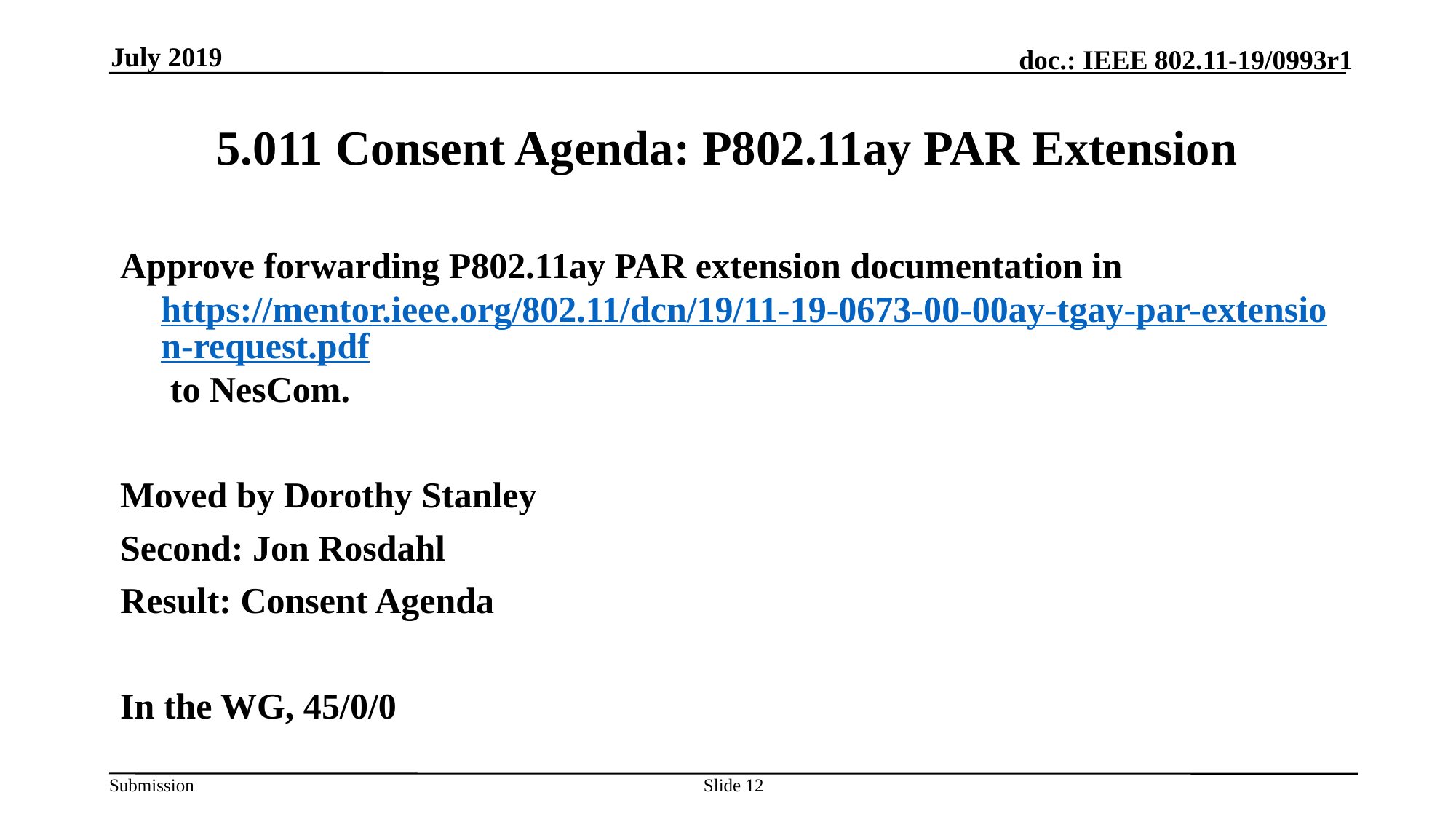

July 2019
# 5.011 Consent Agenda: P802.11ay PAR Extension
Approve forwarding P802.11ay PAR extension documentation in https://mentor.ieee.org/802.11/dcn/19/11-19-0673-00-00ay-tgay-par-extension-request.pdf to NesCom.

Moved by Dorothy Stanley
Second: Jon Rosdahl
Result: Consent Agenda

In the WG, 45/0/0

Slide 12